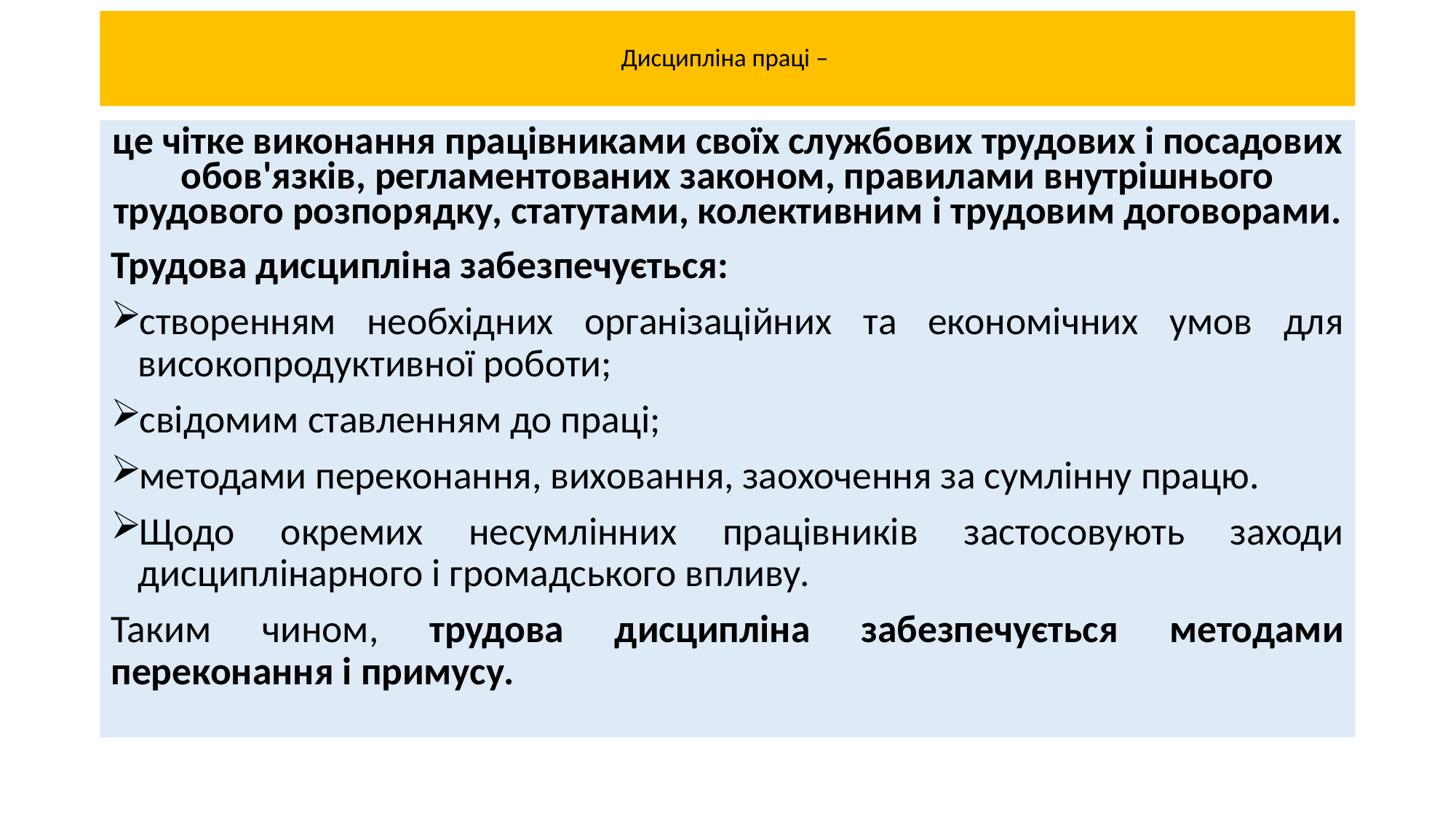

# Дисципліна праці –
це чітке виконання працівниками своїх службових трудових і посадових обов'язків, регламентованих законом, правилами внутрішнього трудового розпорядку, статутами, колективним і трудовим договорами.
Трудова дисципліна забезпечується:
створенням необхідних організаційних та економічних умов для високопродуктивної роботи;
свідомим ставленням до праці;
методами переконання, виховання, заохочення за сумлінну працю.
Щодо окремих несумлінних працівників застосовують заходи дисциплінарного і громадського впливу.
Таким чином, трудова дисципліна забезпечується методами переконання і примусу.